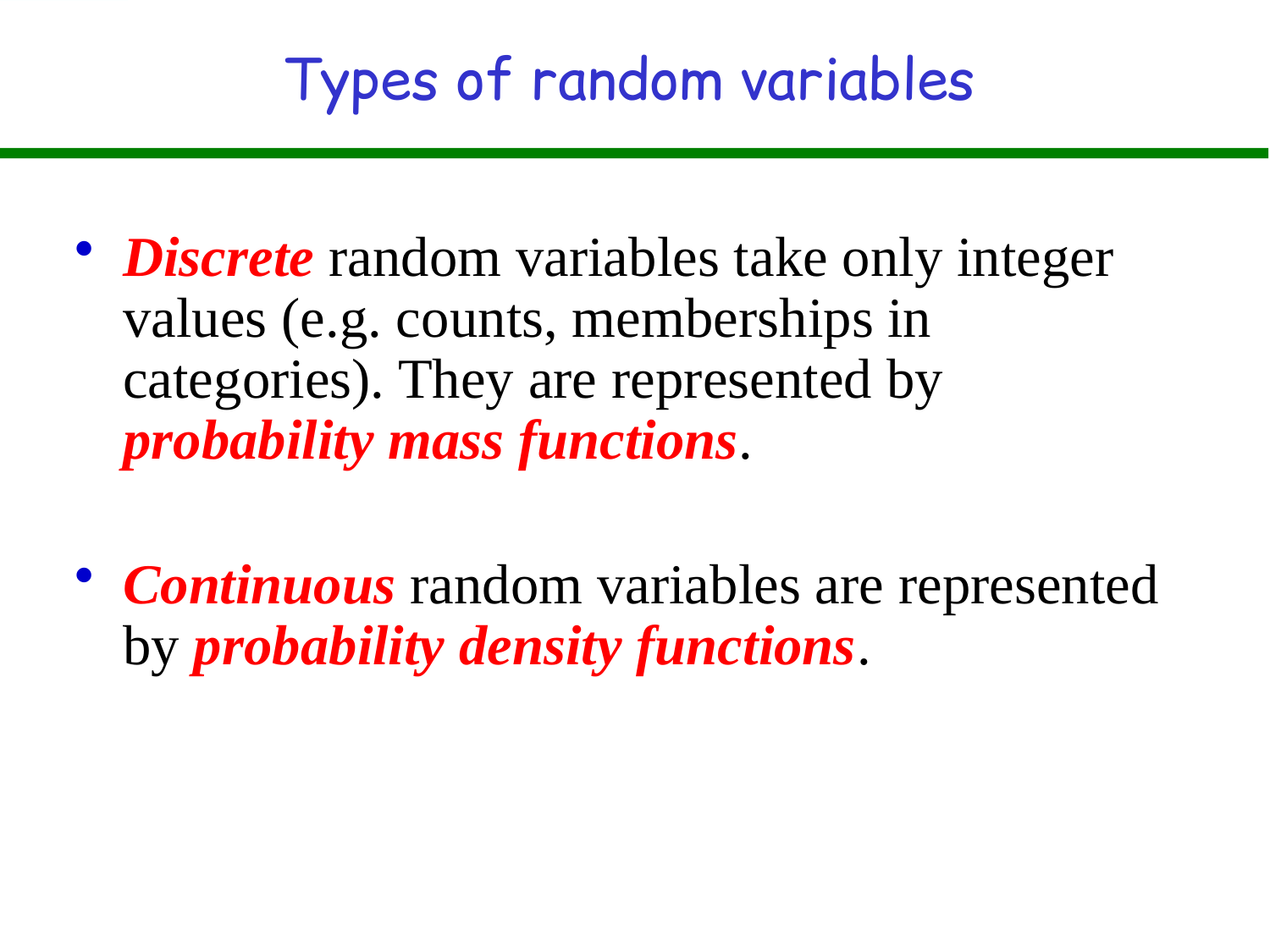

# Types of random variables
Discrete random variables take only integer values (e.g. counts, memberships in categories). They are represented by probability mass functions.

Continuous random variables are represented by probability density functions.